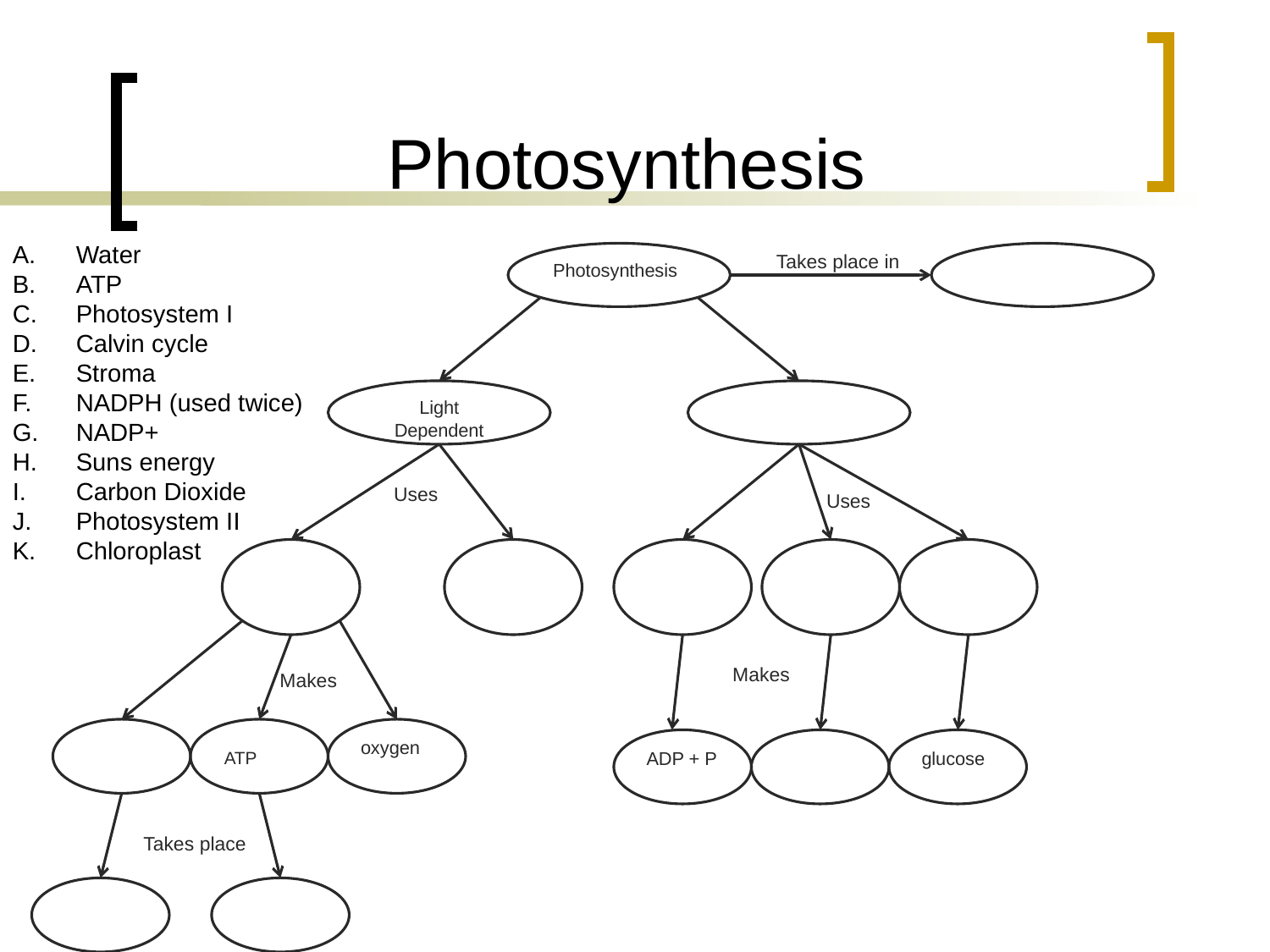

# Photosynthesis
Water
ATP
Photosystem I
Calvin cycle
Stroma
NADPH (used twice)
NADP+
Suns energy
Carbon Dioxide
Photosystem II
Chloroplast

Photosynthesis
Takes place in

Light Dependent

Uses
Uses

Makes
Makes

oxygen
ADP + P

glucose
ATP
Takes place